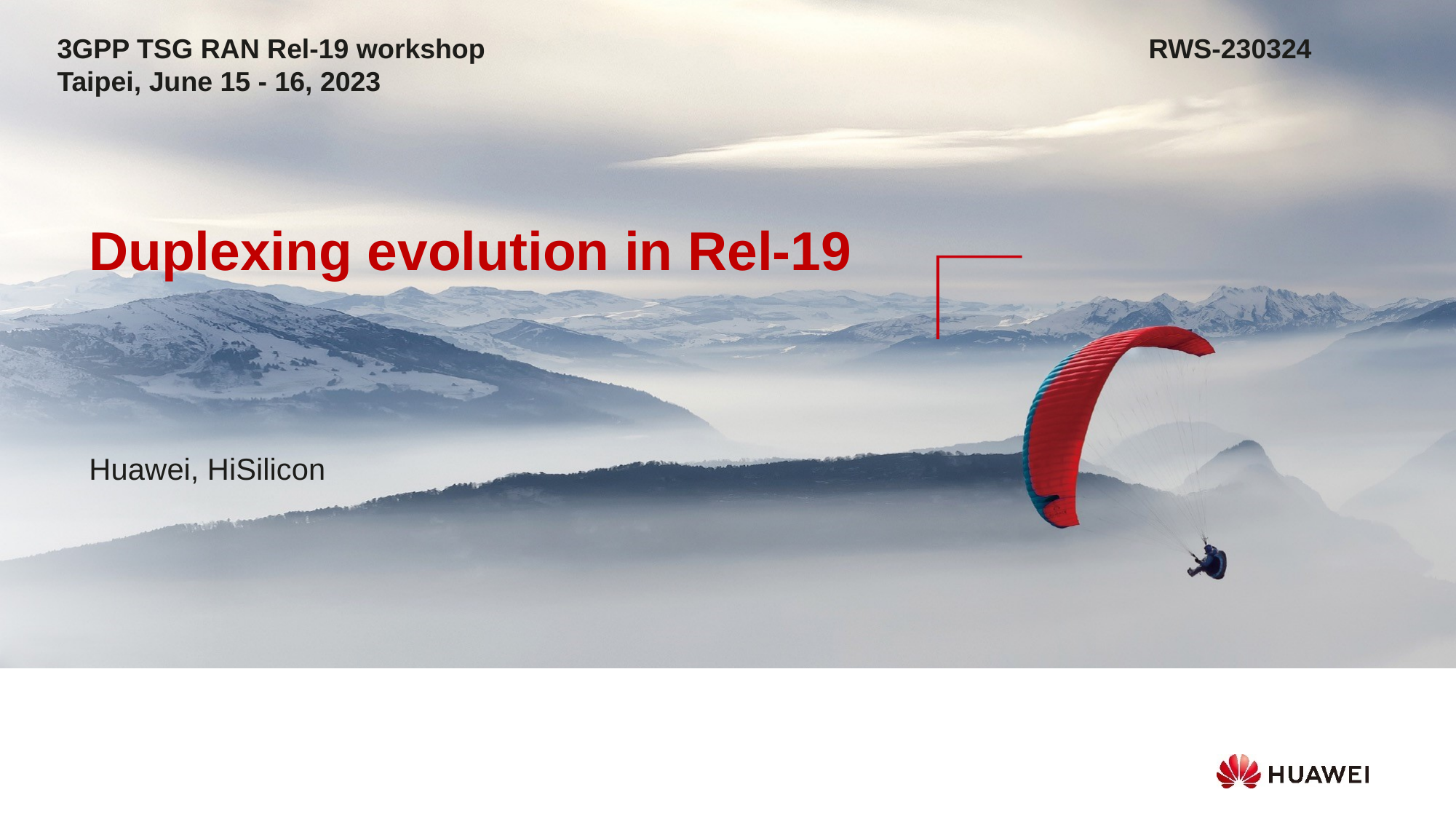

3GPP TSG RAN Rel-19 workshop							RWS-230324
Taipei, June 15 - 16, 2023
Duplexing evolution in Rel-19
Huawei, HiSilicon